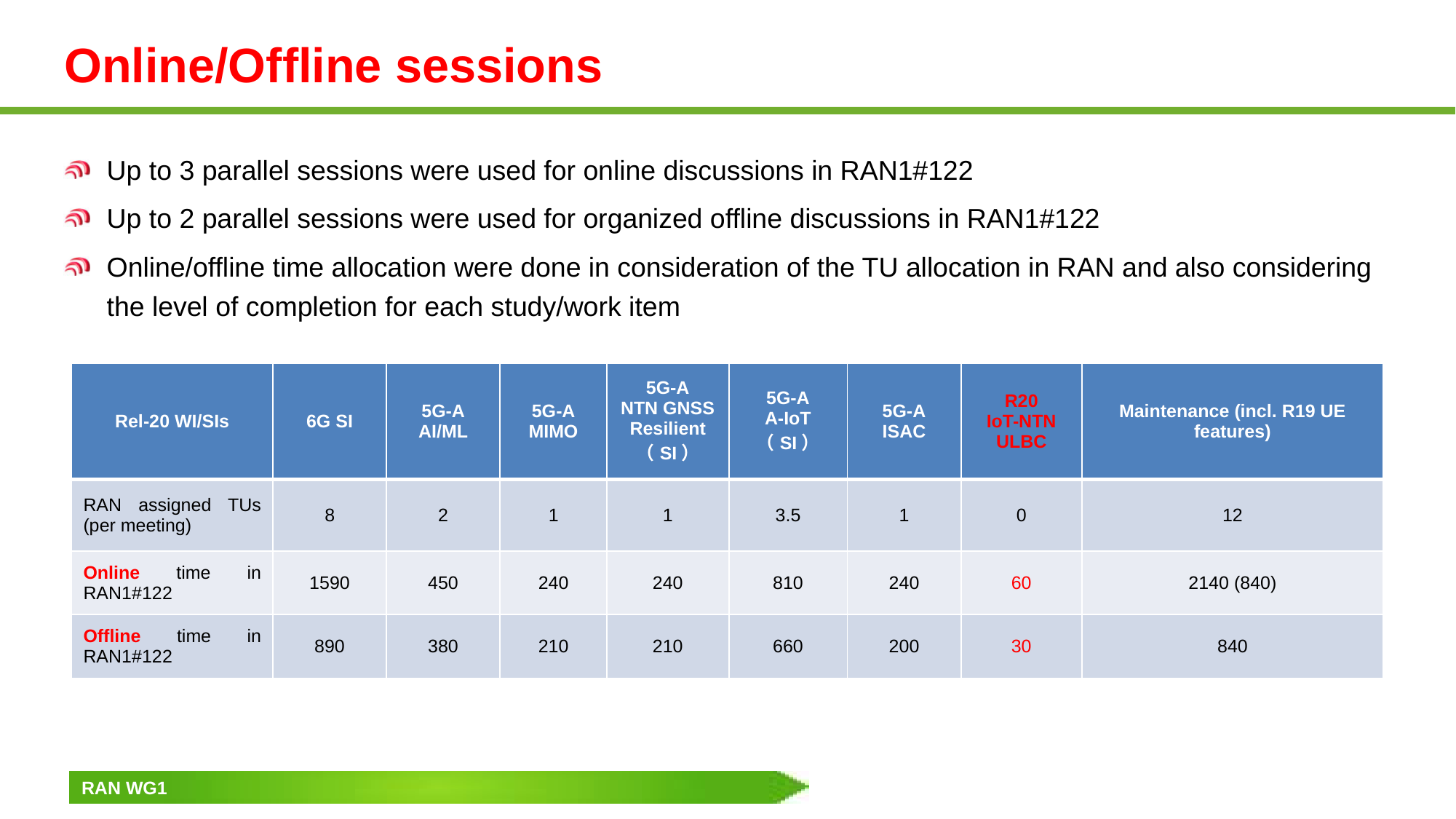

# Online/Offline sessions
Up to 3 parallel sessions were used for online discussions in RAN1#122
Up to 2 parallel sessions were used for organized offline discussions in RAN1#122
Online/offline time allocation were done in consideration of the TU allocation in RAN and also considering the level of completion for each study/work item

| Rel-20 WI/SIs | 6G SI | 5G-A AI/ML | 5G-A MIMO | 5G-A NTN GNSS Resilient （SI） | 5G-A A-IoT （SI） | 5G-A ISAC | R20 IoT-NTN ULBC | Maintenance (incl. R19 UE features) |
| --- | --- | --- | --- | --- | --- | --- | --- | --- |
| RAN assigned TUs (per meeting) | 8 | 2 | 1 | 1 | 3.5 | 1 | 0 | 12 |
| Online time in RAN1#122 | 1590 | 450 | 240 | 240 | 810 | 240 | 60 | 2140 (840) |
| Offline time in RAN1#122 | 890 | 380 | 210 | 210 | 660 | 200 | 30 | 840 |